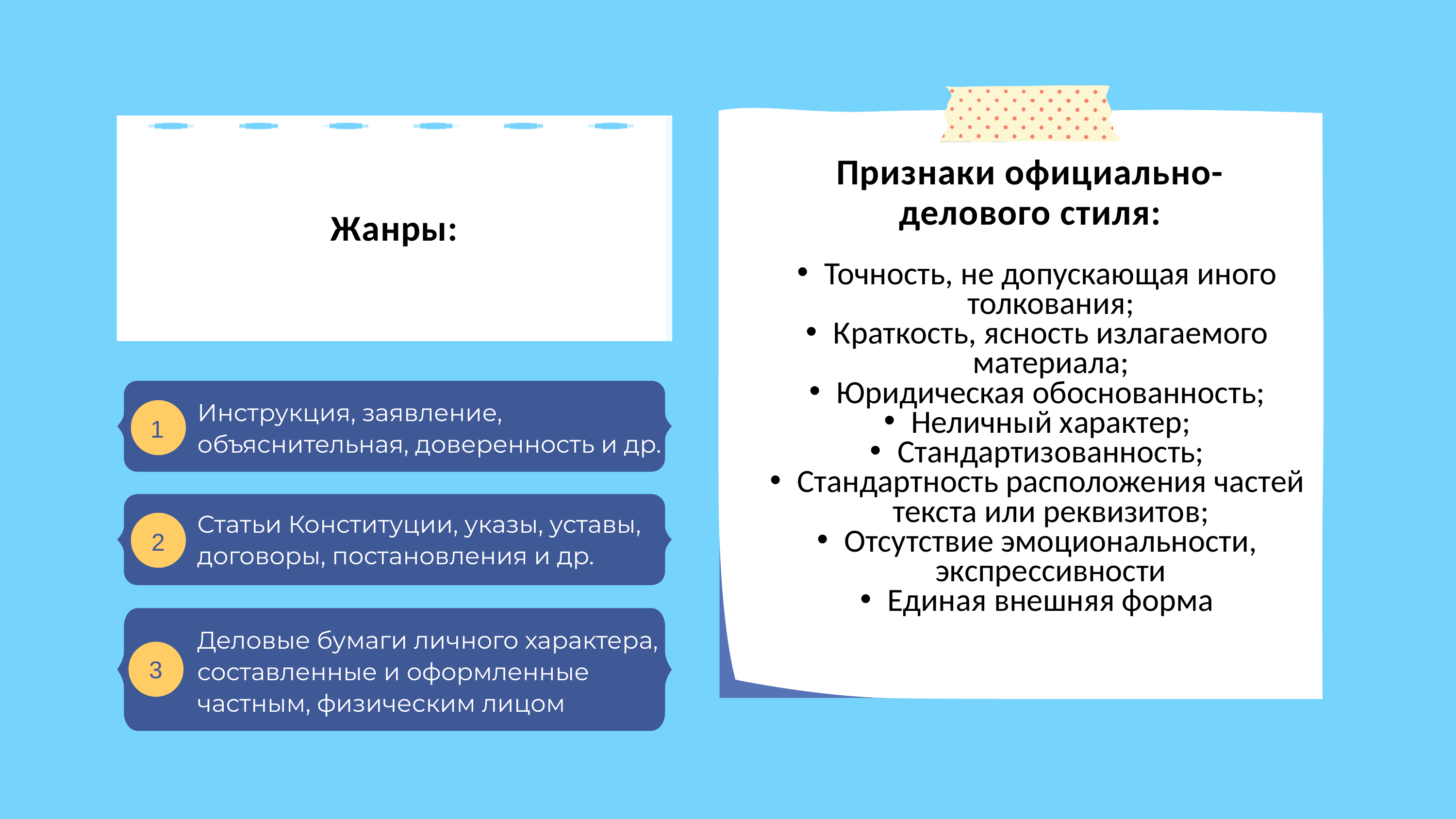

Признаки официально-делового стиля:
Жанры:
Точность, не допускающая иного толкования;
Краткость, ясность излагаемого материала;
Юридическая обоснованность;
Неличный характер;
Стандартизованность;
Стандартность расположения частей текста или реквизитов;
Отсутствие эмоциональности, экспрессивности
Единая внешняя форма

Инструкция, заявление, объяснительная, доверенность и др.

1

Статьи Конституции, указы, уставы, договоры, постановления и др.

2
2

Деловые бумаги личного характера, составленные и оформленные частным, физическим лицом

3